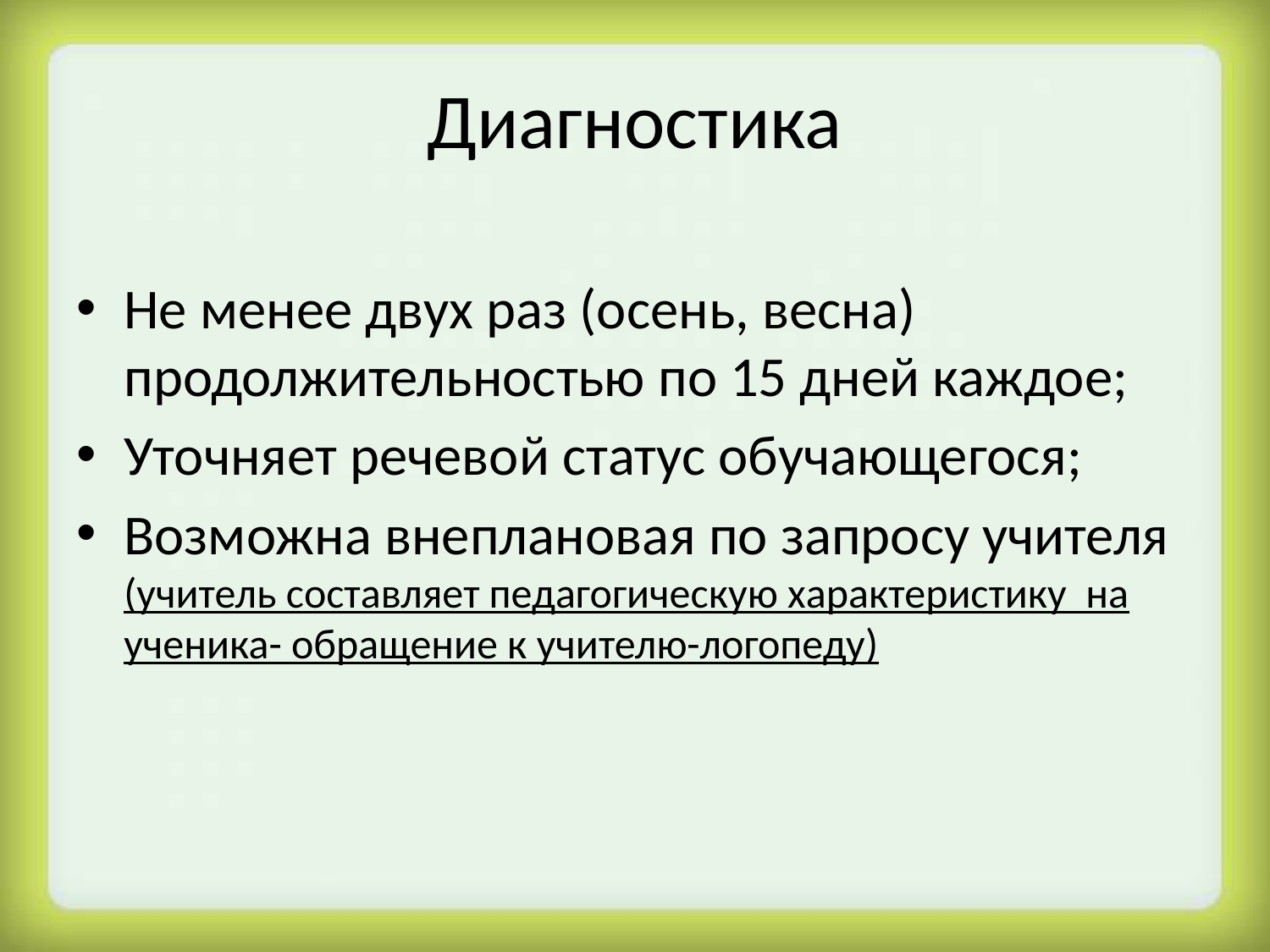

# Диагностика
Не менее двух раз (осень, весна) продолжительностью по 15 дней каждое;
Уточняет речевой статус обучающегося;
Возможна внеплановая по запросу учителя (учитель составляет педагогическую характеристику  на ученика- обращение к учителю-логопеду)